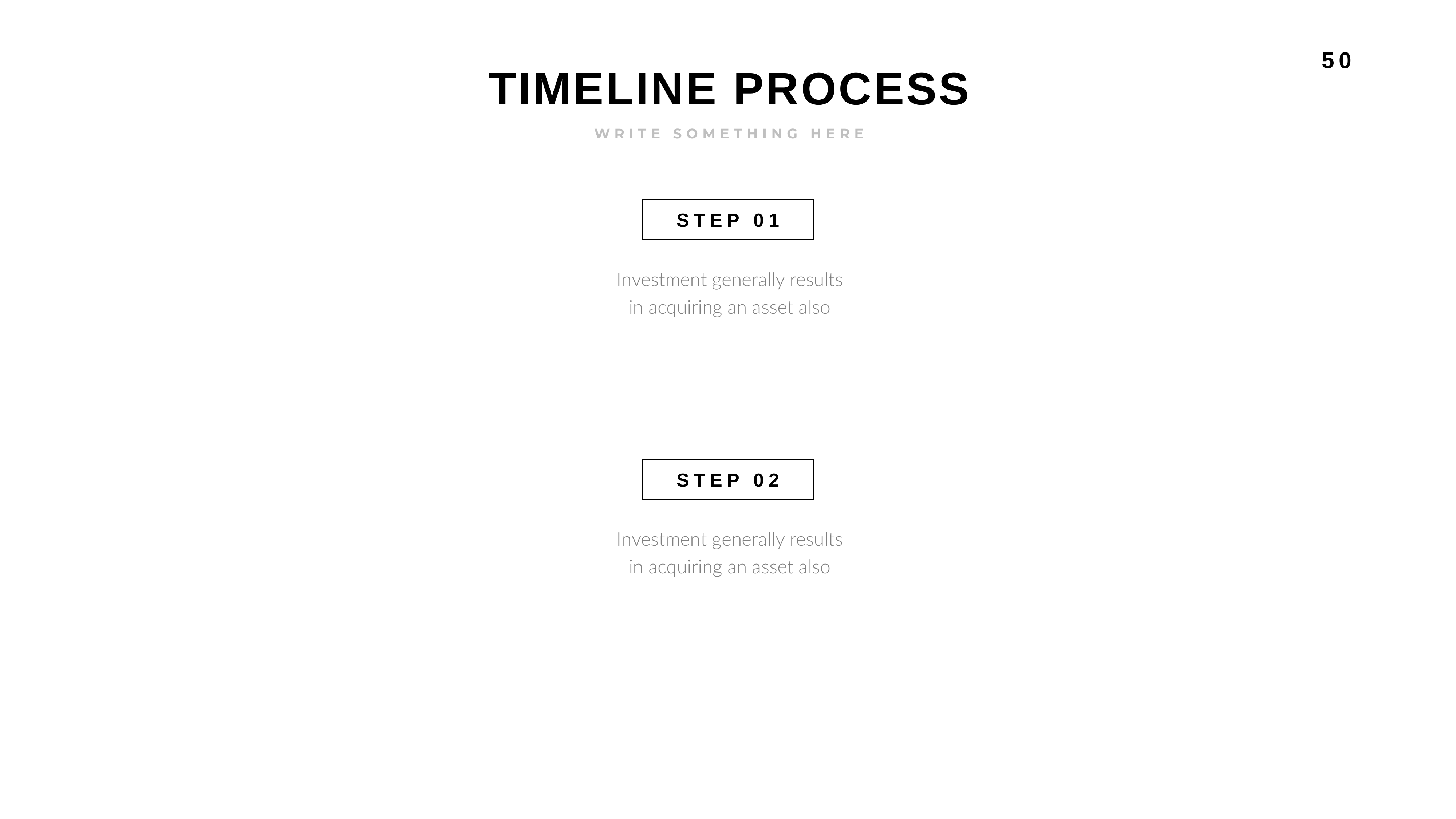

TIMELINE PROCESS
WRITE SOMETHING HERE

STEP 01
Investment generally results in acquiring an asset also

STEP 02
Investment generally results in acquiring an asset also